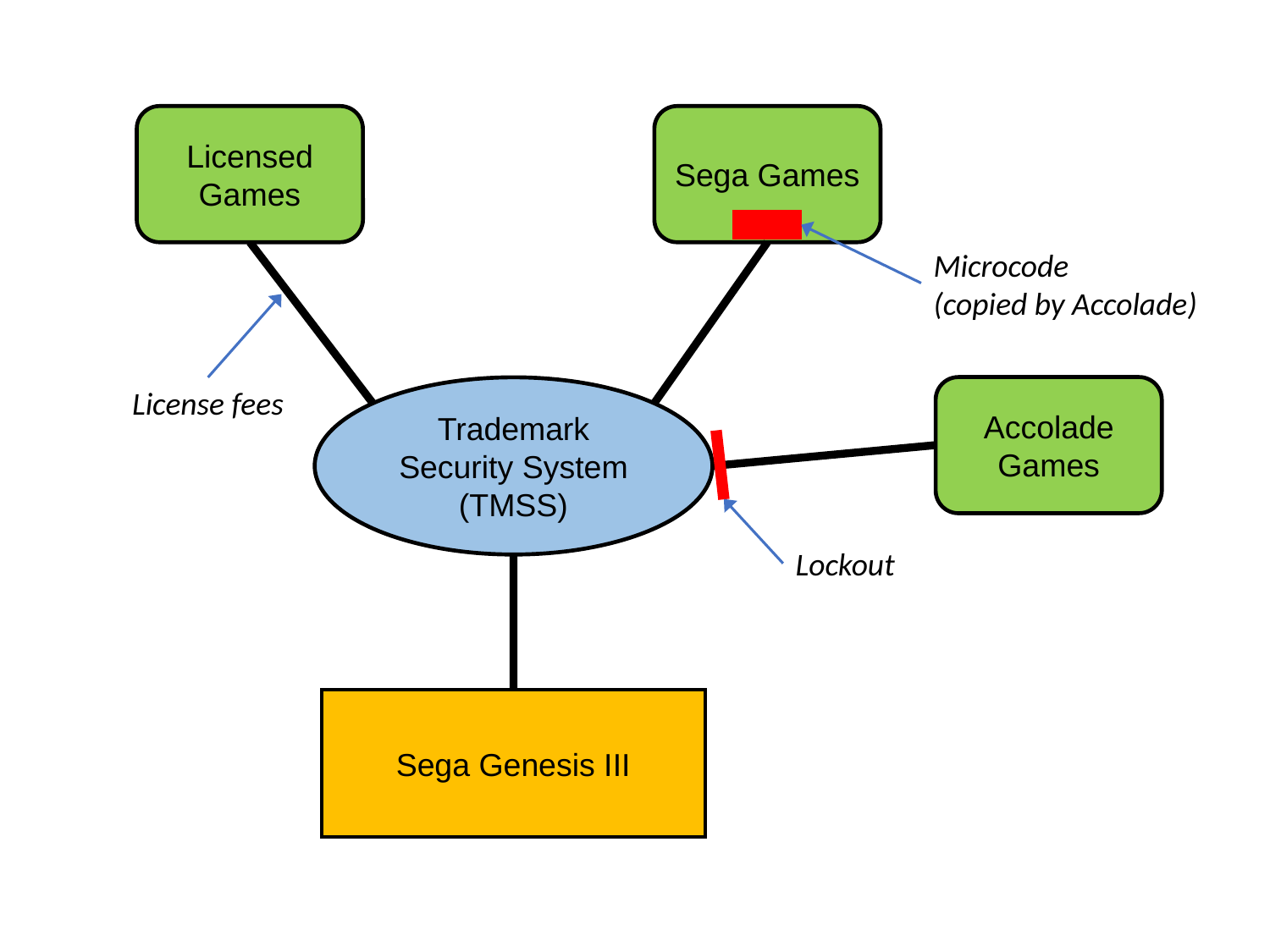

Licensed Games
Sega Games

Microcode
(copied by Accolade)
Accolade Games
License fees
Trademark Security System (TMSS)

Lockout
Sega Genesis III